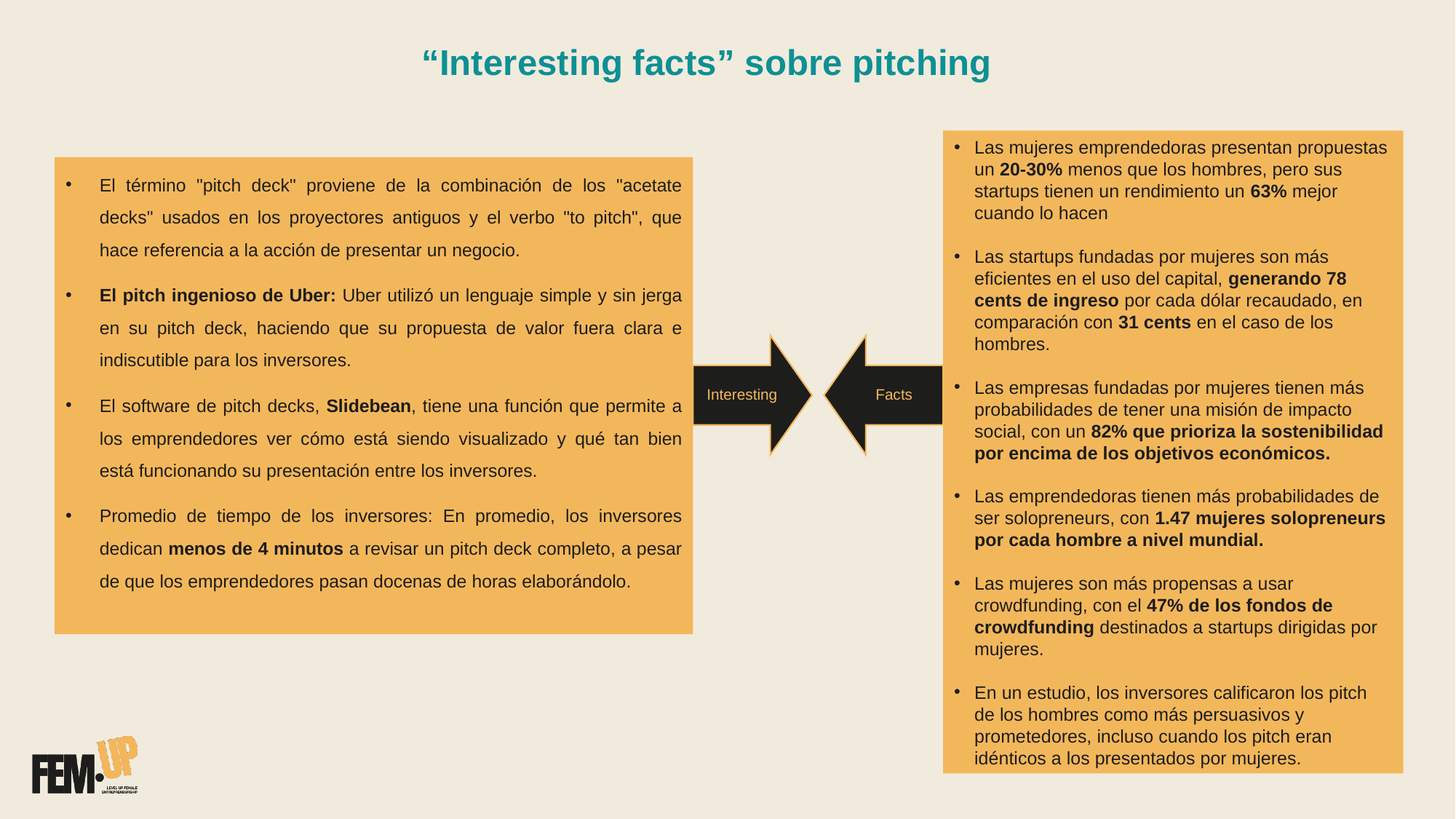

# “Interesting facts” sobre pitching
Las mujeres emprendedoras presentan propuestas un 20-30% menos que los hombres, pero sus startups tienen un rendimiento un 63% mejor cuando lo hacen

Las startups fundadas por mujeres son más eficientes en el uso del capital, generando 78 cents de ingreso por cada dólar recaudado, en comparación con 31 cents en el caso de los hombres.

Las empresas fundadas por mujeres tienen más probabilidades de tener una misión de impacto social, con un 82% que prioriza la sostenibilidad por encima de los objetivos económicos.

Las emprendedoras tienen más probabilidades de ser solopreneurs, con 1.47 mujeres solopreneurs por cada hombre a nivel mundial.

Las mujeres son más propensas a usar crowdfunding, con el 47% de los fondos de crowdfunding destinados a startups dirigidas por mujeres.

En un estudio, los inversores calificaron los pitch de los hombres como más persuasivos y prometedores, incluso cuando los pitch eran idénticos a los presentados por mujeres.
El término "pitch deck" proviene de la combinación de los "acetate decks" usados en los proyectores antiguos y el verbo "to pitch", que hace referencia a la acción de presentar un negocio.
El pitch ingenioso de Uber: Uber utilizó un lenguaje simple y sin jerga en su pitch deck, haciendo que su propuesta de valor fuera clara e indiscutible para los inversores.
El software de pitch decks, Slidebean, tiene una función que permite a los emprendedores ver cómo está siendo visualizado y qué tan bien está funcionando su presentación entre los inversores.
Promedio de tiempo de los inversores: En promedio, los inversores dedican menos de 4 minutos a revisar un pitch deck completo, a pesar de que los emprendedores pasan docenas de horas elaborándolo.
Interesting
Facts